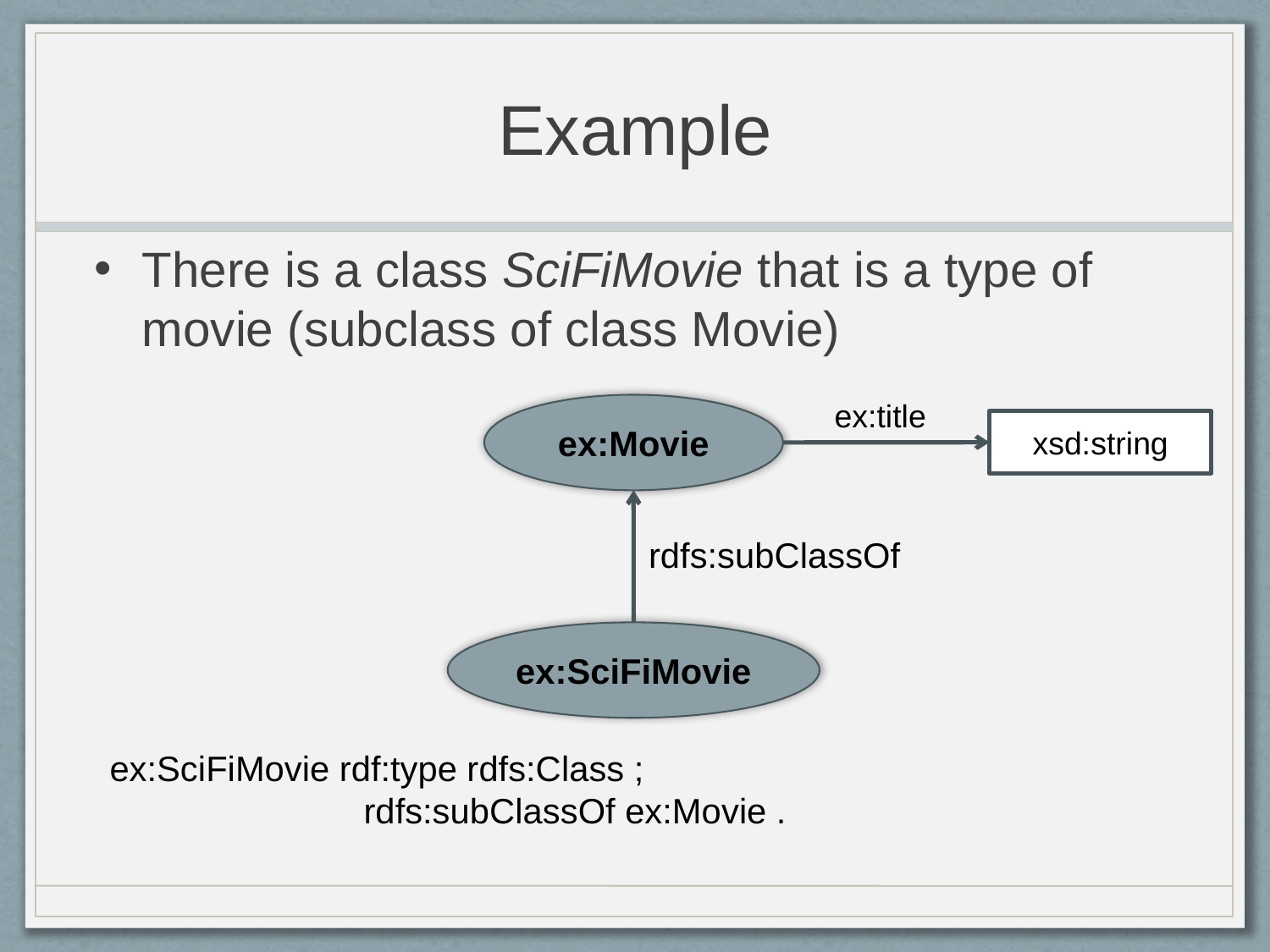

# Example
There is a class SciFiMovie that is a type of movie (subclass of class Movie)
ex:title
ex:Movie
xsd:string
rdfs:subClassOf
ex:SciFiMovie
ex:SciFiMovie rdf:type rdfs:Class ;
		rdfs:subClassOf ex:Movie .